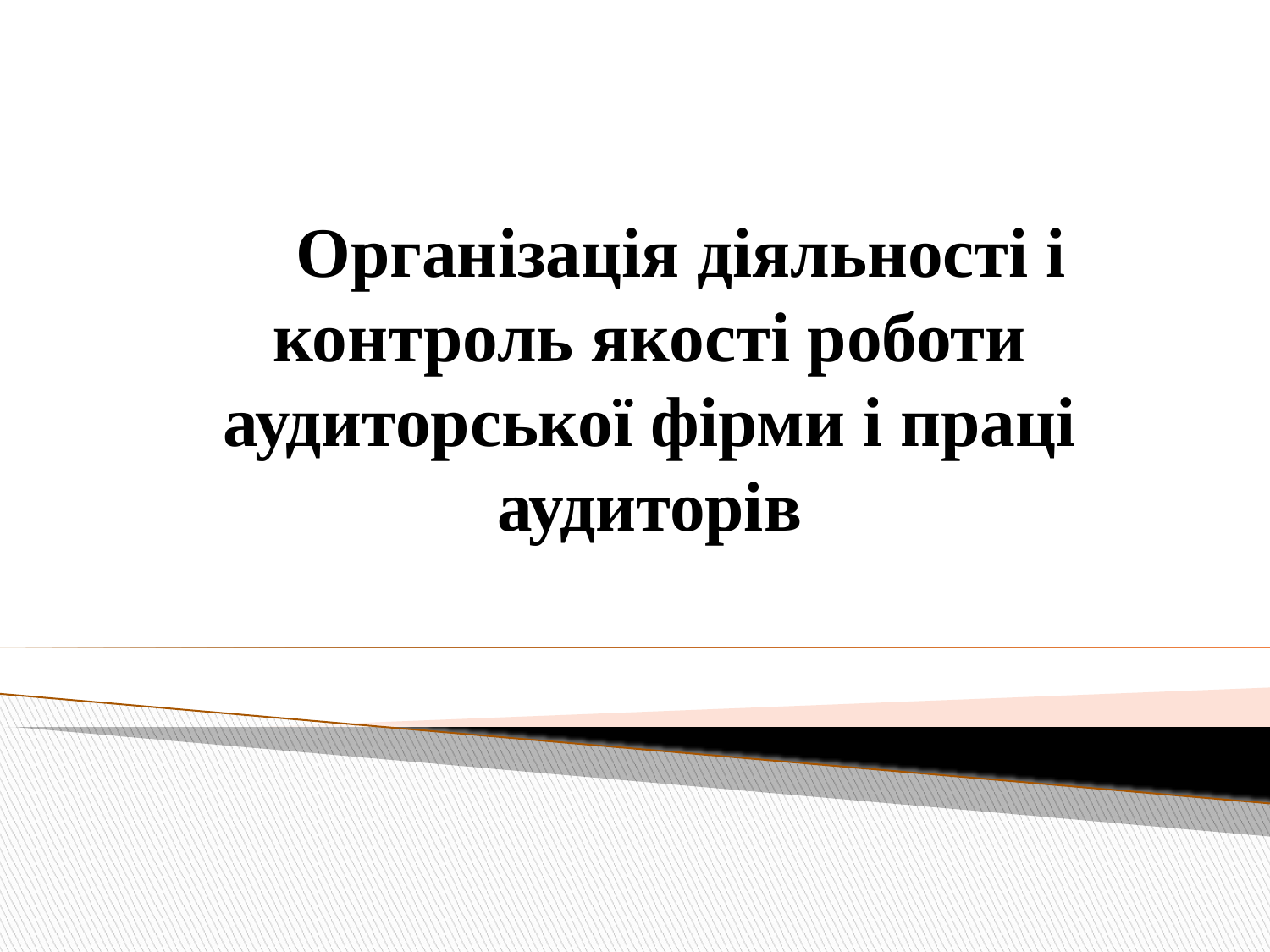

Організація діяльності і контроль якості роботи аудиторської фірми і праці аудиторів